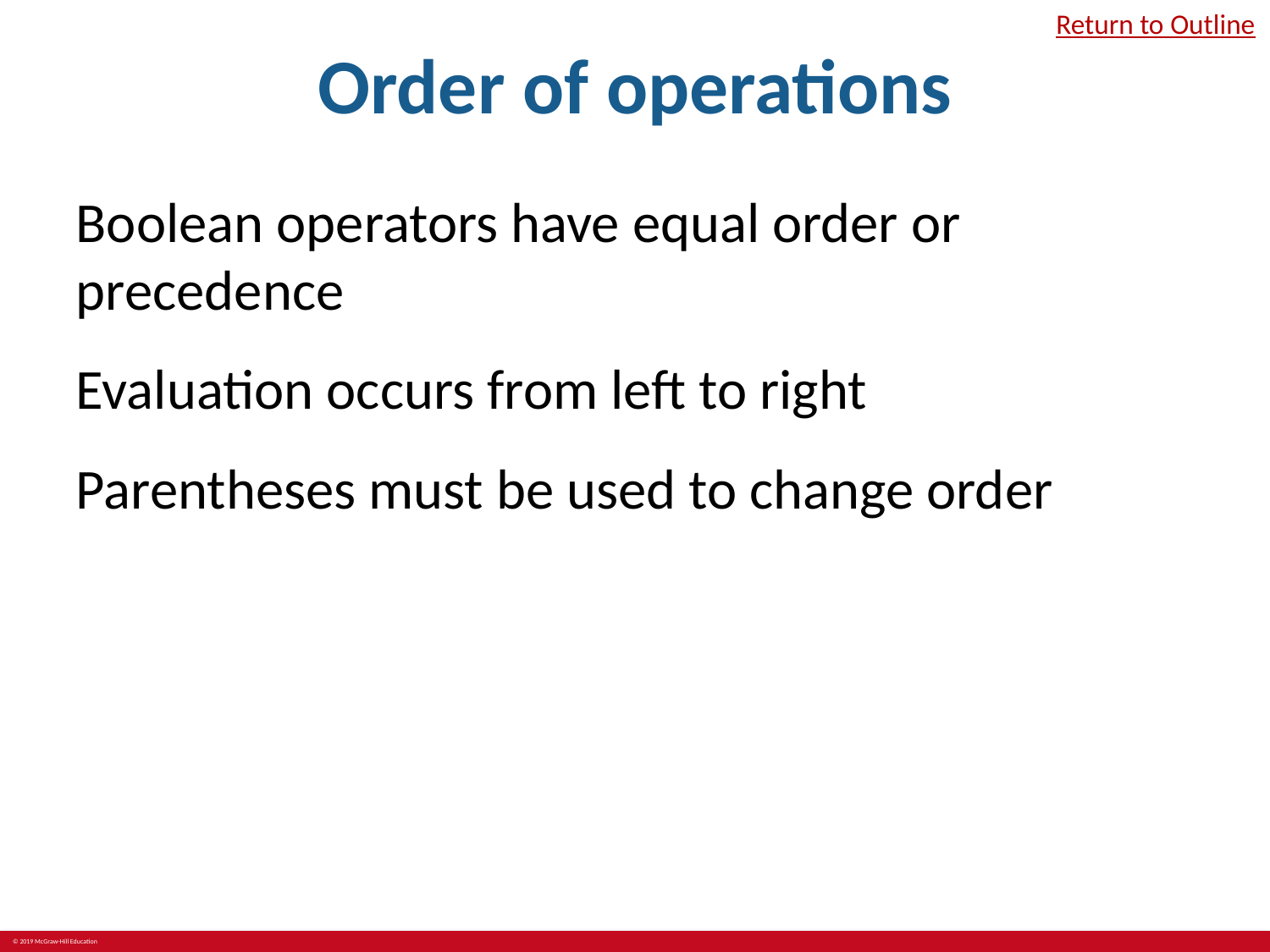

# Order of operations
Return to Outline
Boolean operators have equal order or precedence
Evaluation occurs from left to right
Parentheses must be used to change order